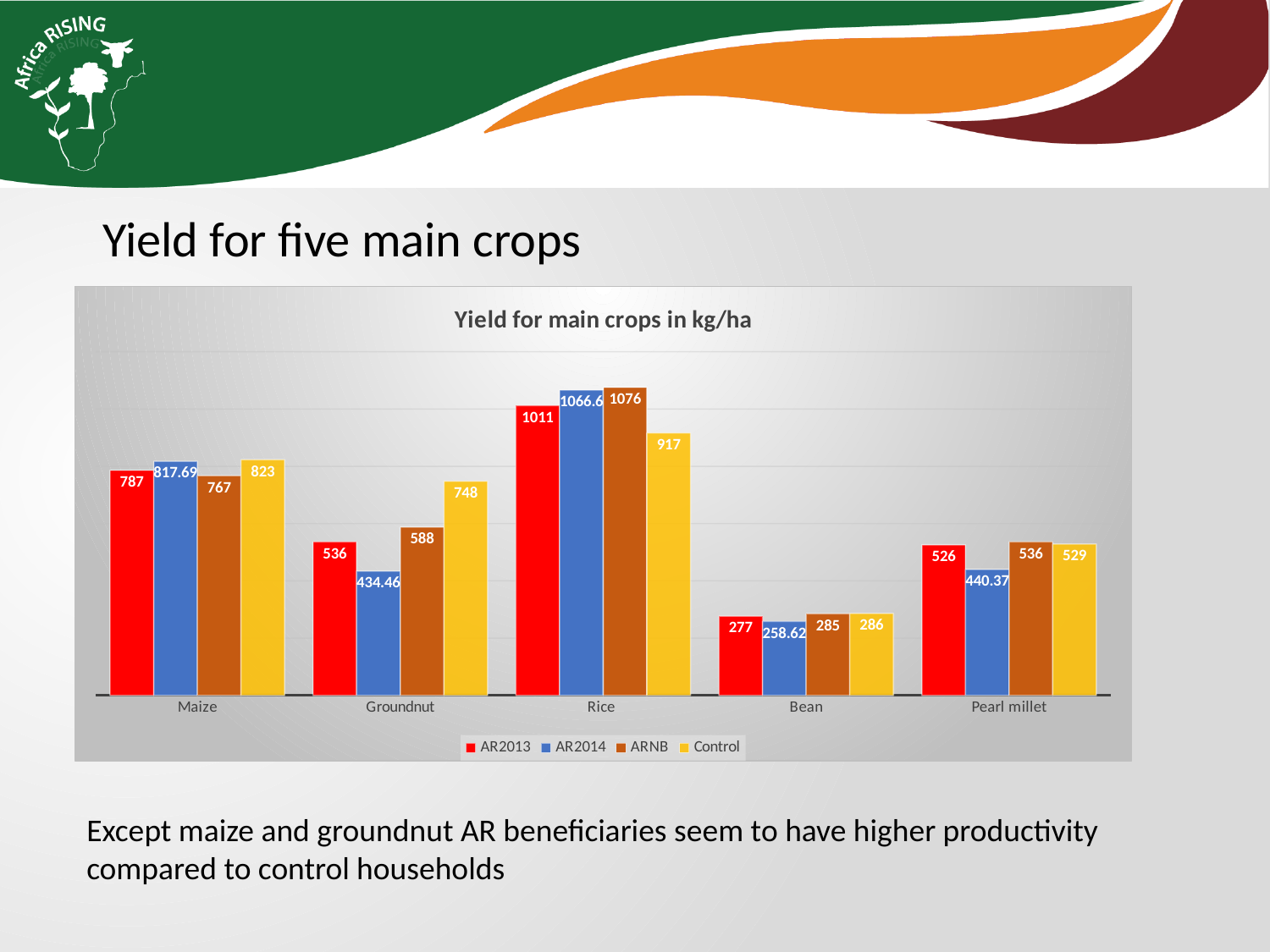

Yield for five main crops

### Chart: Yield for main crops in kg/ha

| Category | AR2013 | AR2014 | ARNB | Control |
|---|---|---|---|---|
| Maize | 786.66 | 817.69 | 766.88 | 822.87 |
| Groundnut | 536.28 | 434.46 | 588.16 | 748.3 |
| Rice  | 1011.44 | 1066.6 | 1076.14 | 916.6 |
| Bean | 276.91 | 258.62 | 285.22 | 286.15 |
| Pearl millet | 525.91 | 440.37 | 535.82 | 528.65 |
Except maize and groundnut AR beneficiaries seem to have higher productivity compared to control households